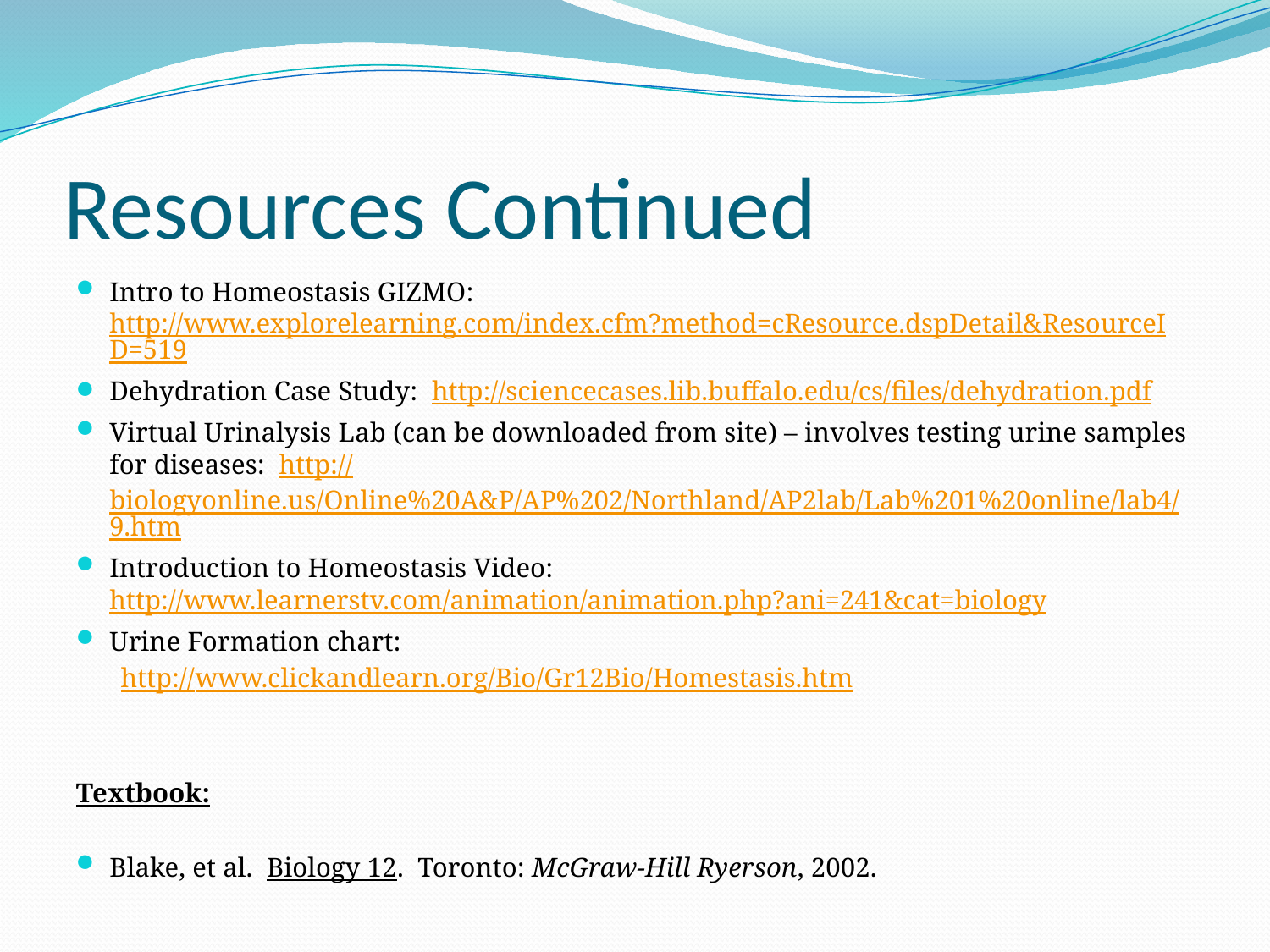

# Resources Continued
Intro to Homeostasis GIZMO: http://www.explorelearning.com/index.cfm?method=cResource.dspDetail&ResourceID=519
Dehydration Case Study:  http://sciencecases.lib.buffalo.edu/cs/files/dehydration.pdf
Virtual Urinalysis Lab (can be downloaded from site) – involves testing urine samples for diseases:  http://biologyonline.us/Online%20A&P/AP%202/Northland/AP2lab/Lab%201%20online/lab4/9.htm
Introduction to Homeostasis Video:  http://www.learnerstv.com/animation/animation.php?ani=241&cat=biology
Urine Formation chart:
http://www.clickandlearn.org/Bio/Gr12Bio/Homestasis.htm

Textbook:

Blake, et al.  Biology 12.  Toronto: McGraw-Hill Ryerson, 2002.